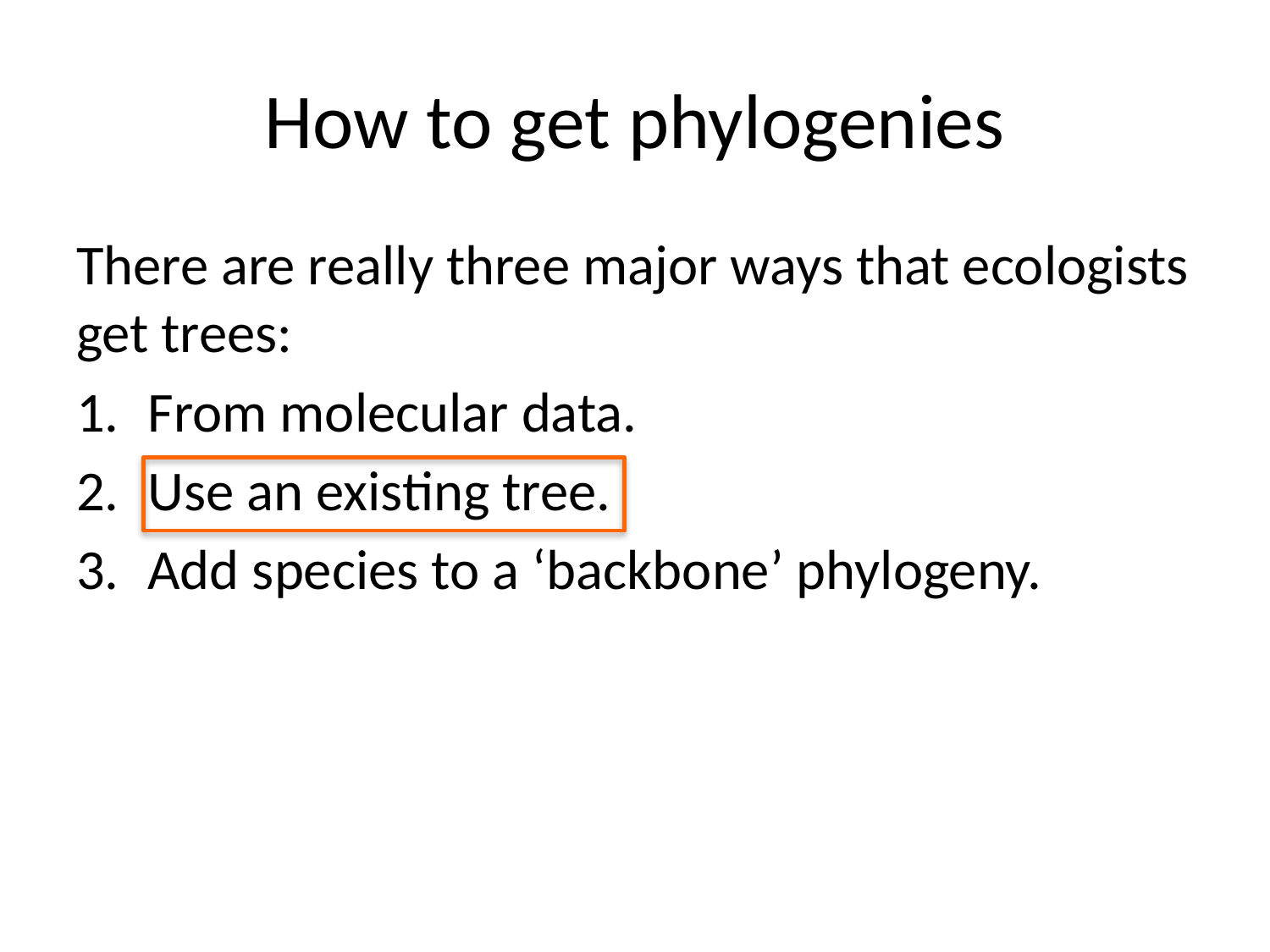

# How to get phylogenies
There are really three major ways that ecologists get trees:
From molecular data.
Use an existing tree.
Add species to a ‘backbone’ phylogeny.